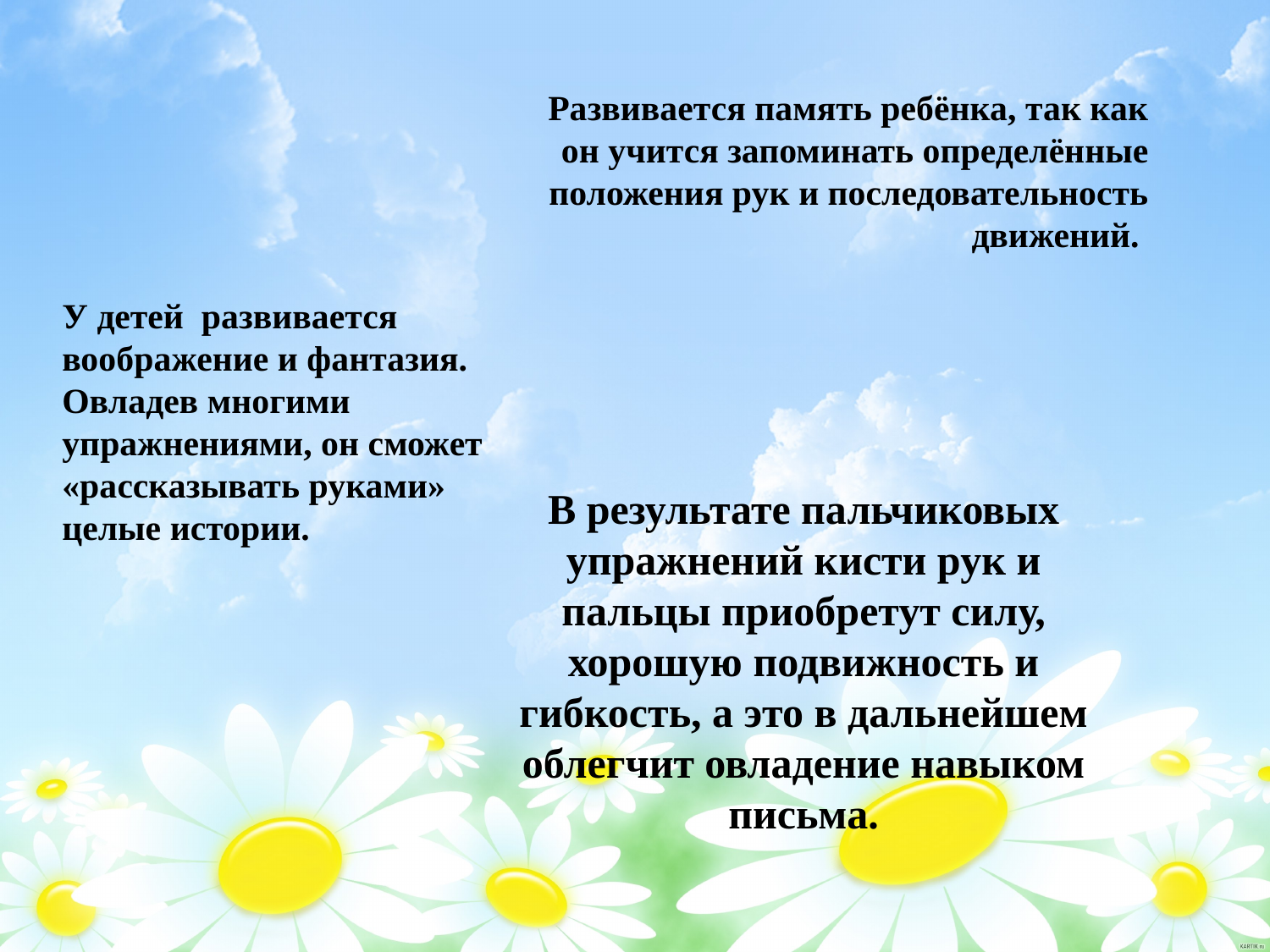

Развивается память ребёнка, так как он учится запоминать определённые положения рук и последовательность движений.
У детей  развивается воображение и фантазия. Овладев многими упражнениями, он сможет «рассказывать руками» целые истории.
В результате пальчиковых упражнений кисти рук и пальцы приобретут силу, хорошую подвижность и гибкость, а это в дальнейшем облегчит овладение навыком письма.